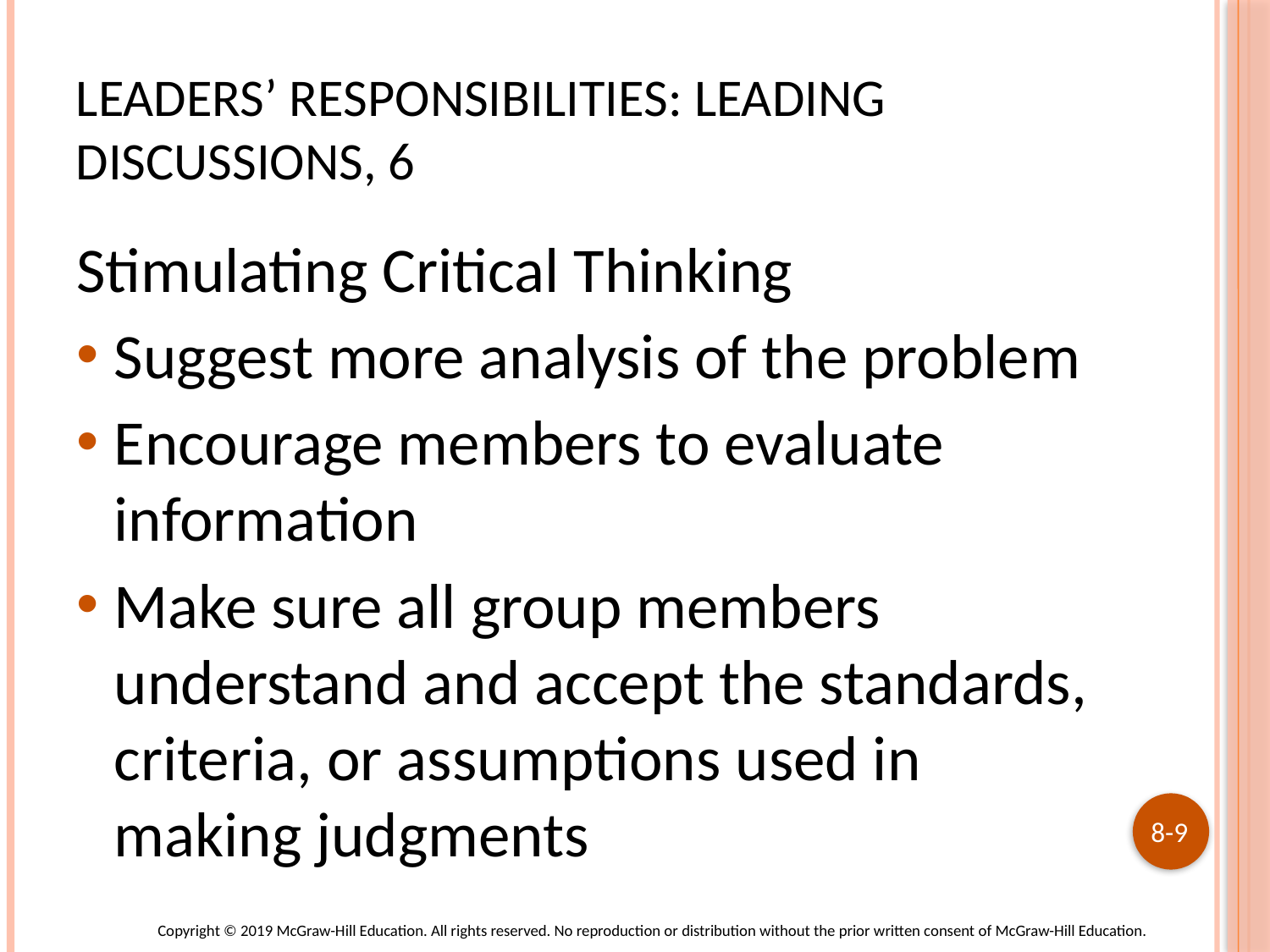

# Leaders’ Responsibilities: Leading Discussions, 6
Stimulating Critical Thinking
Suggest more analysis of the problem
Encourage members to evaluate information
Make sure all group members understand and accept the standards, criteria, or assumptions used in making judgments